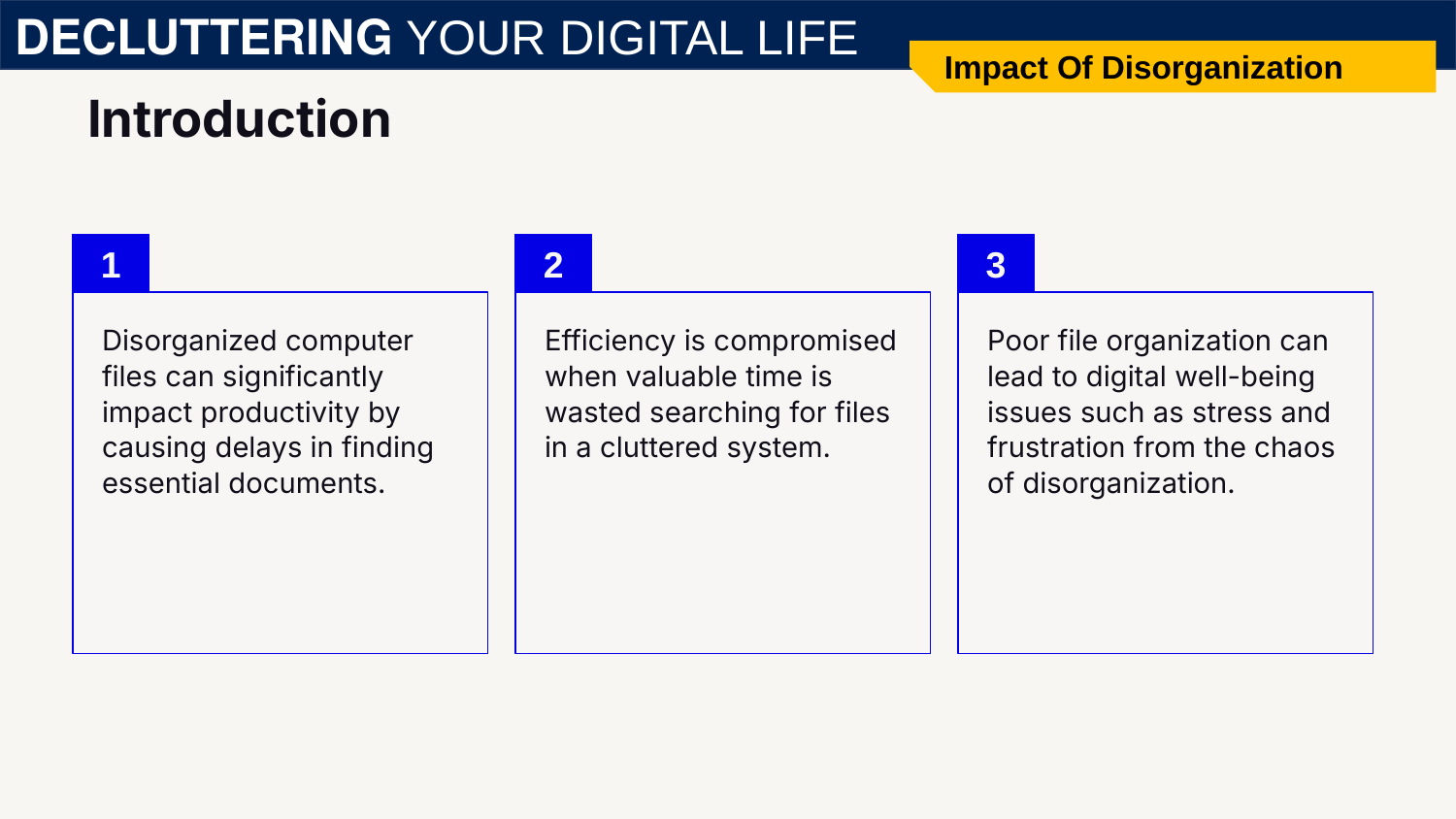

DECLUTTERING YOUR DIGITAL LIFE
Impact Of Disorganization

# Introduction
1
2
3
Disorganized computer files can significantly impact productivity by causing delays in finding essential documents.
Efficiency is compromised when valuable time is wasted searching for files in a cluttered system.
Poor file organization can lead to digital well-being issues such as stress and frustration from the chaos of disorganization.